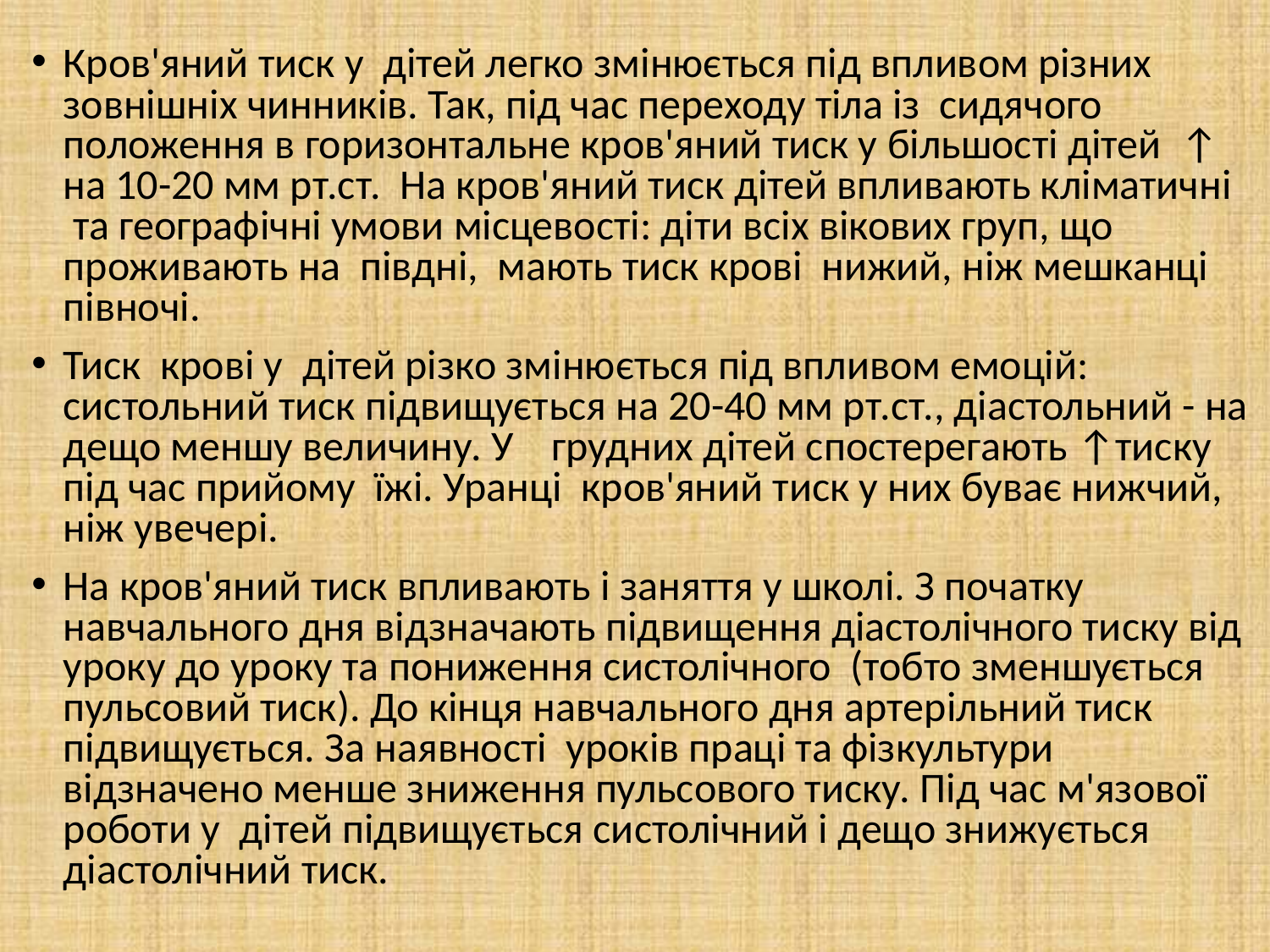

Кров'яний тиск у  дітей легко змінюється під впливом різних зовнішніх чинників. Так, під час переходу тіла із  сидячого  положення в горизонтальне кров'яний тиск у більшості дітей  ↑ на 10-20 мм рт.ст.  На кров'яний тиск дітей впливають кліматичні    та географічні умови місцевості: діти всіх вікових груп, що проживають на  півдні,  мають тиск крові  нижий, ніж мешканці  півночі.
Тиск  крові у  дітей різко змінюється під впливом емоцій: систольний тиск підвищується на 20-40 мм рт.ст., діастольний - на дещо меншу величину. У    грудних дітей спостерегають ↑тиску  під час прийому  їжі. Уранці  кров'яний тиск у них буває нижчий, ніж увечері.
На кров'яний тиск впливають і заняття у школі. З початку навчального дня відзначають підвищення діастолічного тиску від  уроку до уроку та пониження систолічного  (тобто зменшується    пульсовий тиск). До кінця навчального дня артерільний тиск  підвищується. За наявності  уроків праці та фізкультури відзначено менше зниження пульсового тиску. Під час м'язової    роботи у  дітей підвищується систолічний і дещо знижується  діастолічний тиск.